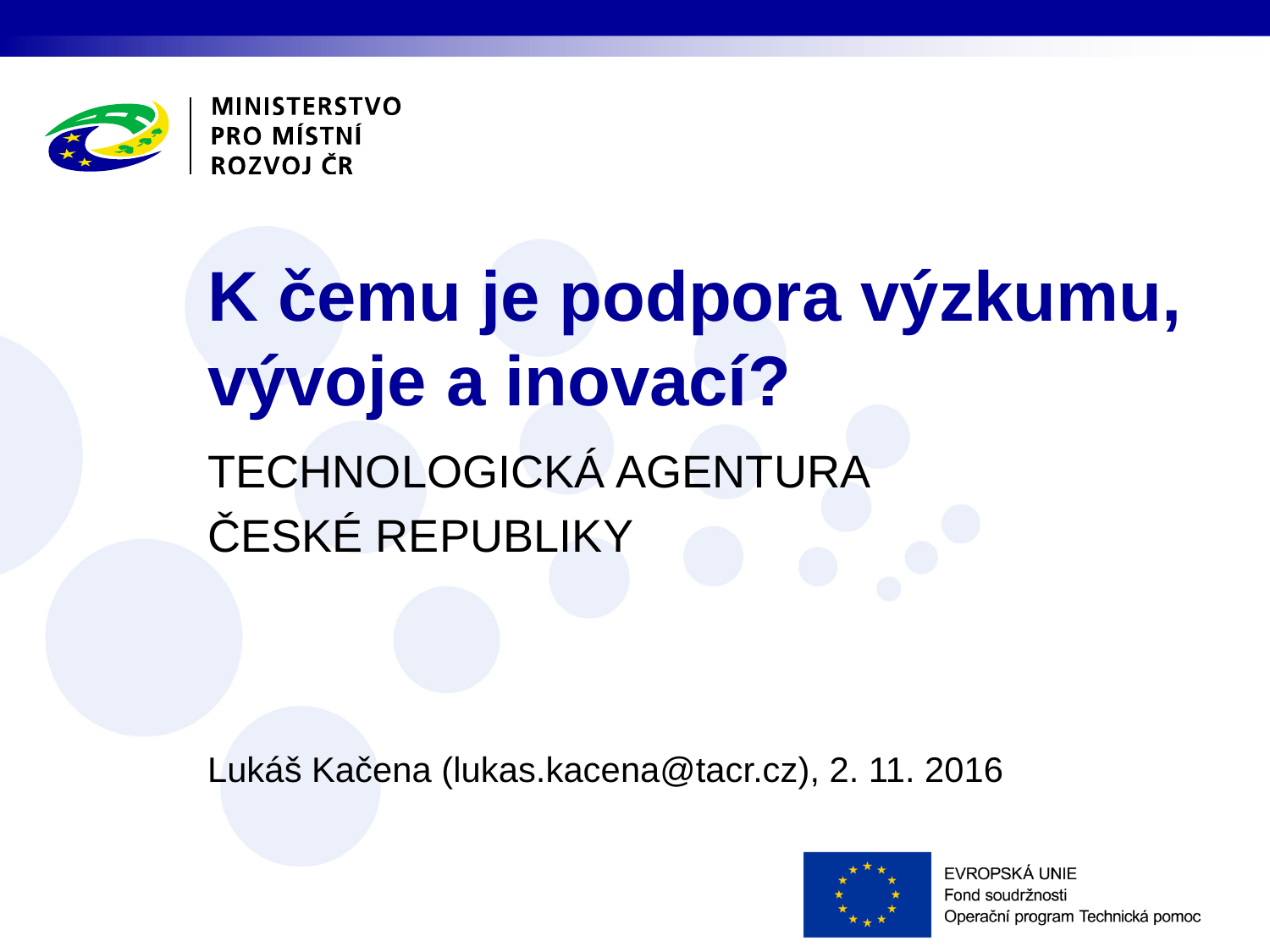

# K čemu je podpora výzkumu, vývoje a inovací?
Lukáš Kačena (lukas.kacena@tacr.cz), 2. 11. 2016